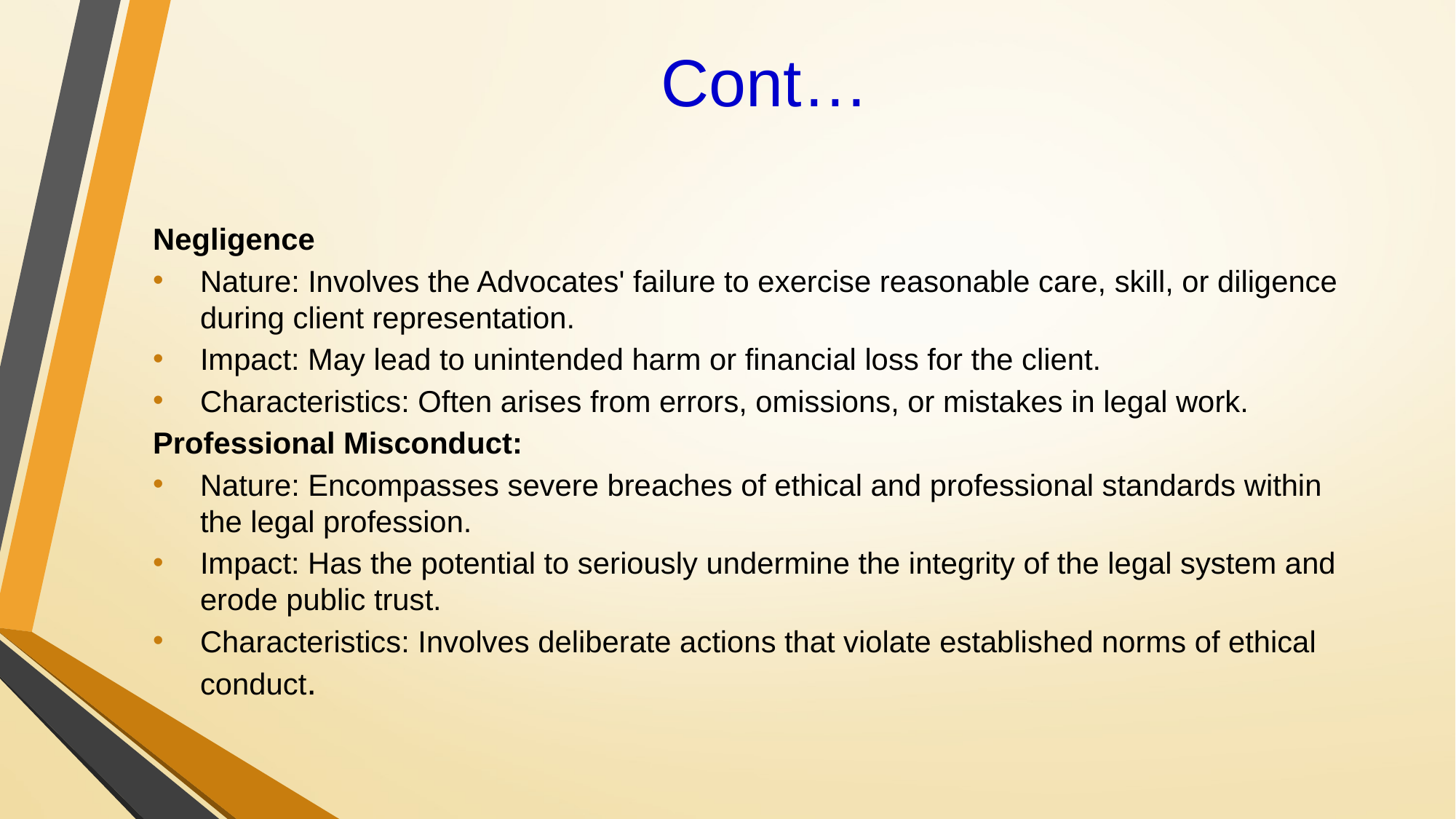

# Cont…
Negligence
Nature: Involves the Advocates' failure to exercise reasonable care, skill, or diligence during client representation.
Impact: May lead to unintended harm or financial loss for the client.
Characteristics: Often arises from errors, omissions, or mistakes in legal work.
Professional Misconduct:
Nature: Encompasses severe breaches of ethical and professional standards within the legal profession.
Impact: Has the potential to seriously undermine the integrity of the legal system and erode public trust.
Characteristics: Involves deliberate actions that violate established norms of ethical conduct.